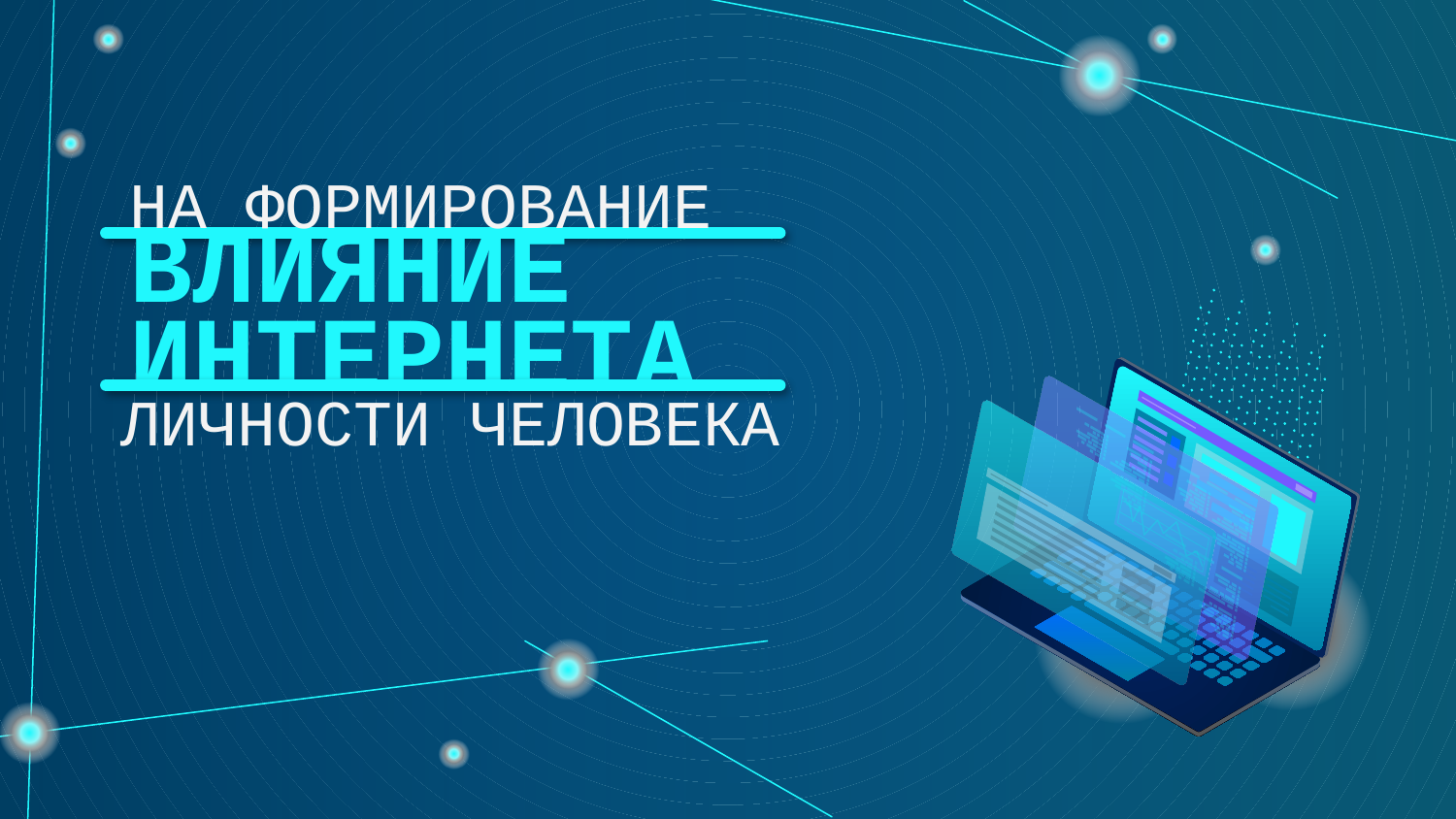

НА ФОРМИРОВАНИЕ
# ВЛИЯНИЕ ИНТЕРНЕТА

ЛИЧНОСТИ ЧЕЛОВЕКА